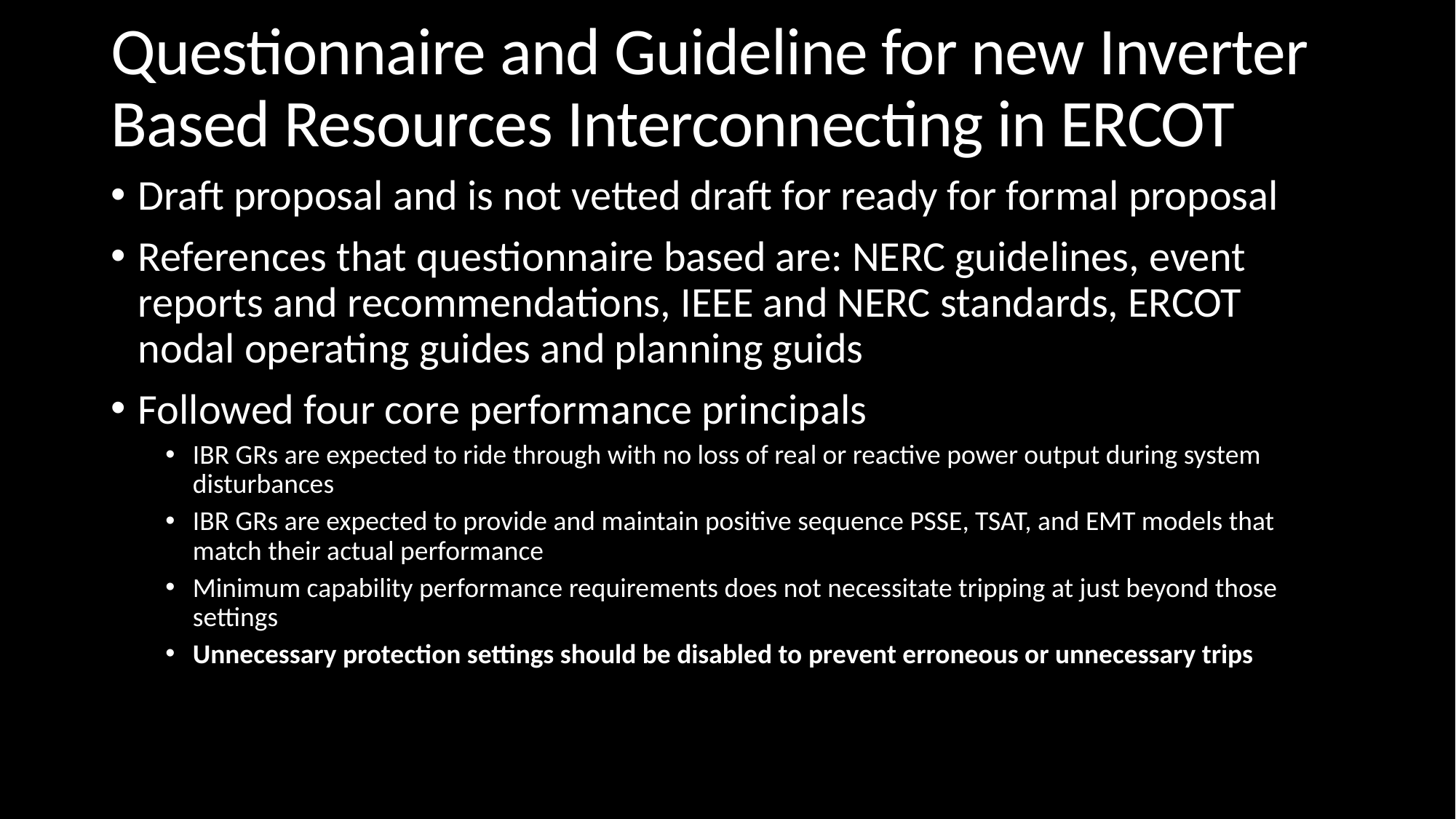

# Questionnaire and Guideline for new Inverter Based Resources Interconnecting in ERCOT
Draft proposal and is not vetted draft for ready for formal proposal
References that questionnaire based are: NERC guidelines, event reports and recommendations, IEEE and NERC standards, ERCOT nodal operating guides and planning guids
Followed four core performance principals
IBR GRs are expected to ride through with no loss of real or reactive power output during system disturbances
IBR GRs are expected to provide and maintain positive sequence PSSE, TSAT, and EMT models that match their actual performance
Minimum capability performance requirements does not necessitate tripping at just beyond those settings
Unnecessary protection settings should be disabled to prevent erroneous or unnecessary trips